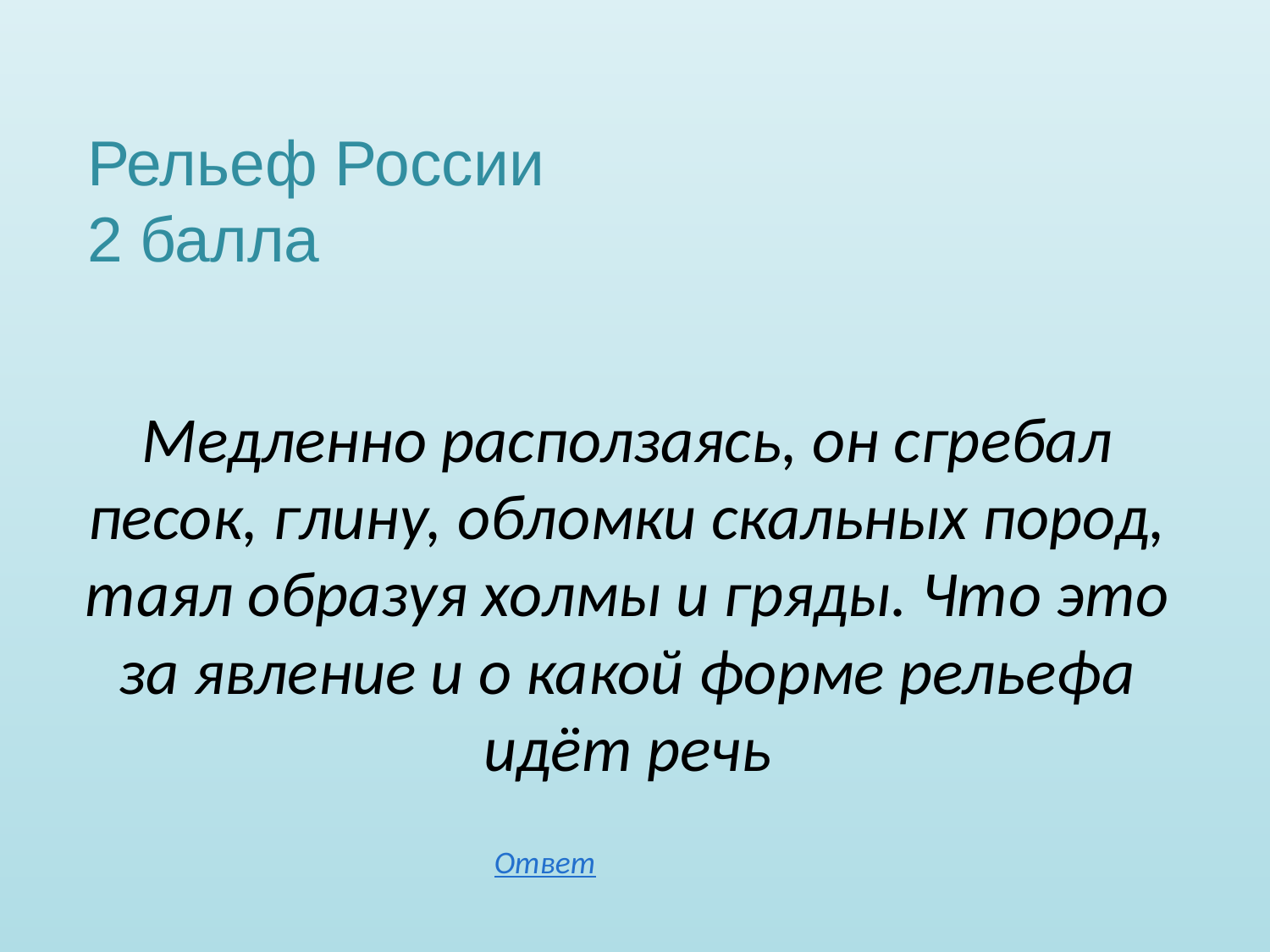

Рельеф России
2 балла
Медленно расползаясь, он сгребал песок, глину, обломки скальных пород, таял образуя холмы и гряды. Что это за явление и о какой форме рельефа идёт речь

Ответ